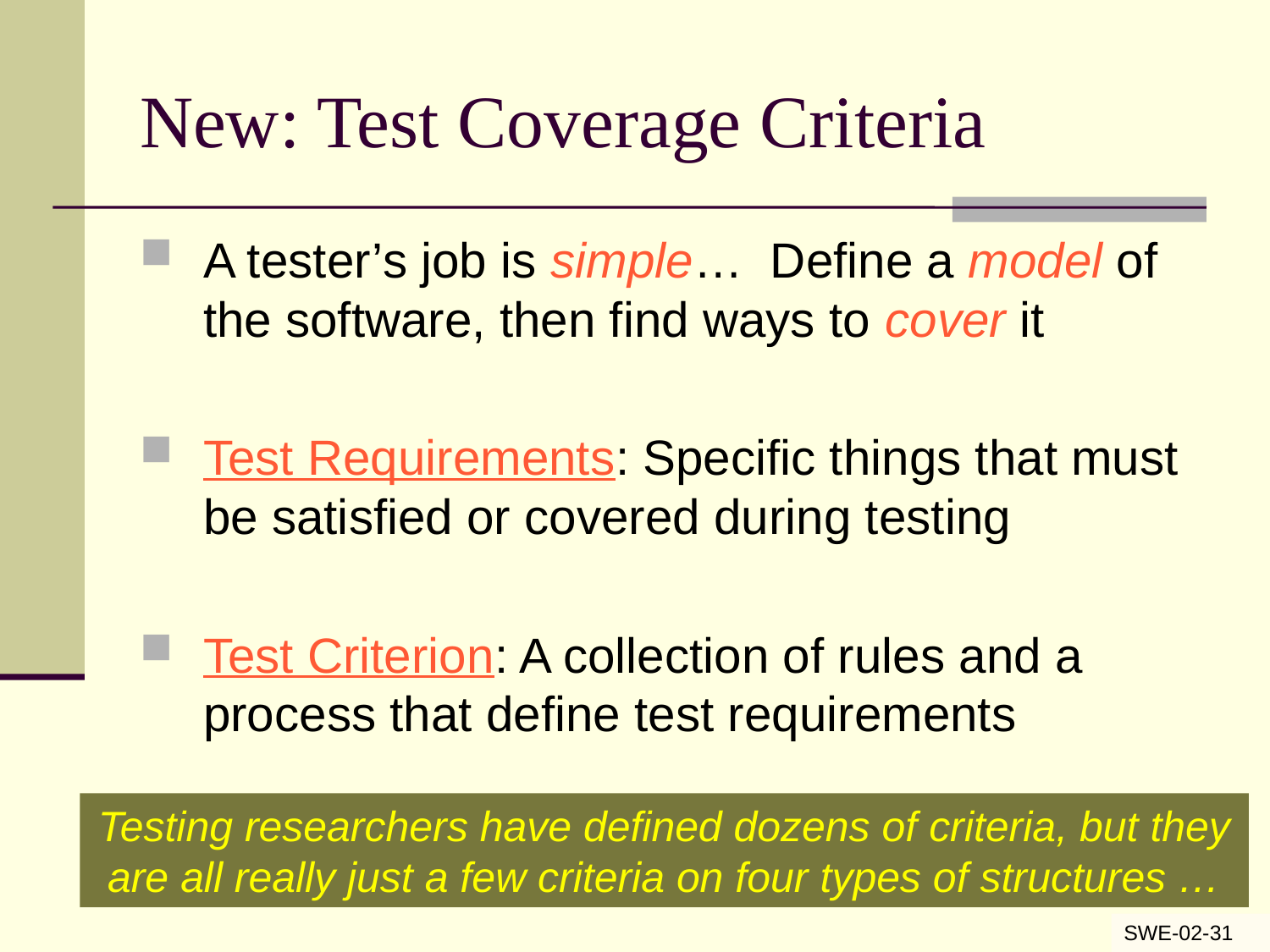

# New: Test Coverage Criteria
A tester’s job is simple…  Define a model of  the software, then find ways to cover it

Test Requirements: Specific things that must be satisfied or covered during testing

Test Criterion: A collection of rules and a process that define test requirements
Testing researchers have defined dozens of criteria, but they are all really just a few criteria on four types of structures …